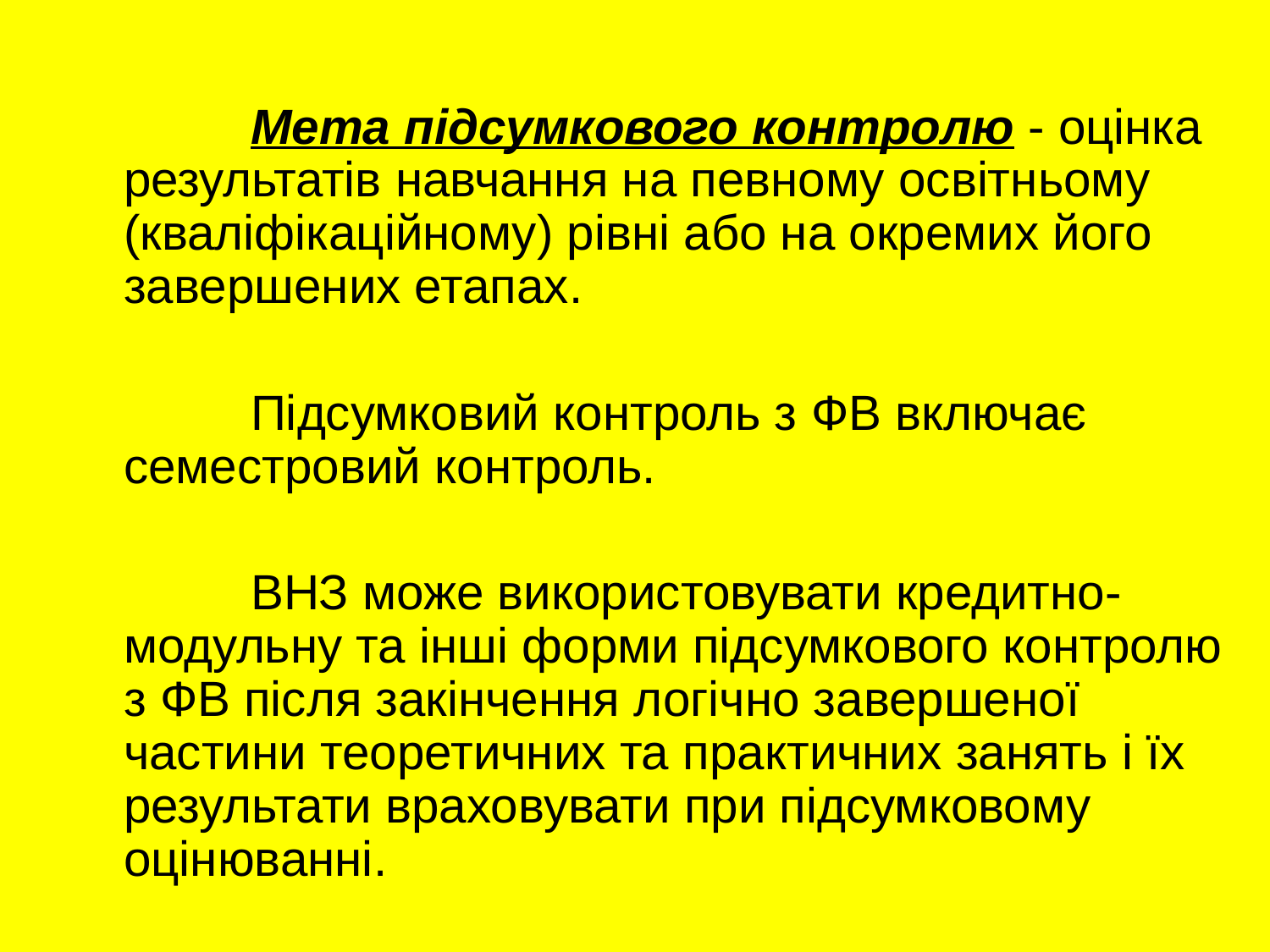

Мета підсумкового контролю - оцінка результатів навчання на певному освітньому (кваліфікаційному) рівні або на окремих його завершених етапах.

		Підсумковий контроль з ФВ включає семестровий контроль.

		ВНЗ може використовувати кредитно-модульну та інші форми підсумкового контролю з ФВ після закінчення логічно завершеної частини теоретичних та практичних занять і їх результати враховувати при підсумковому оцінюванні.